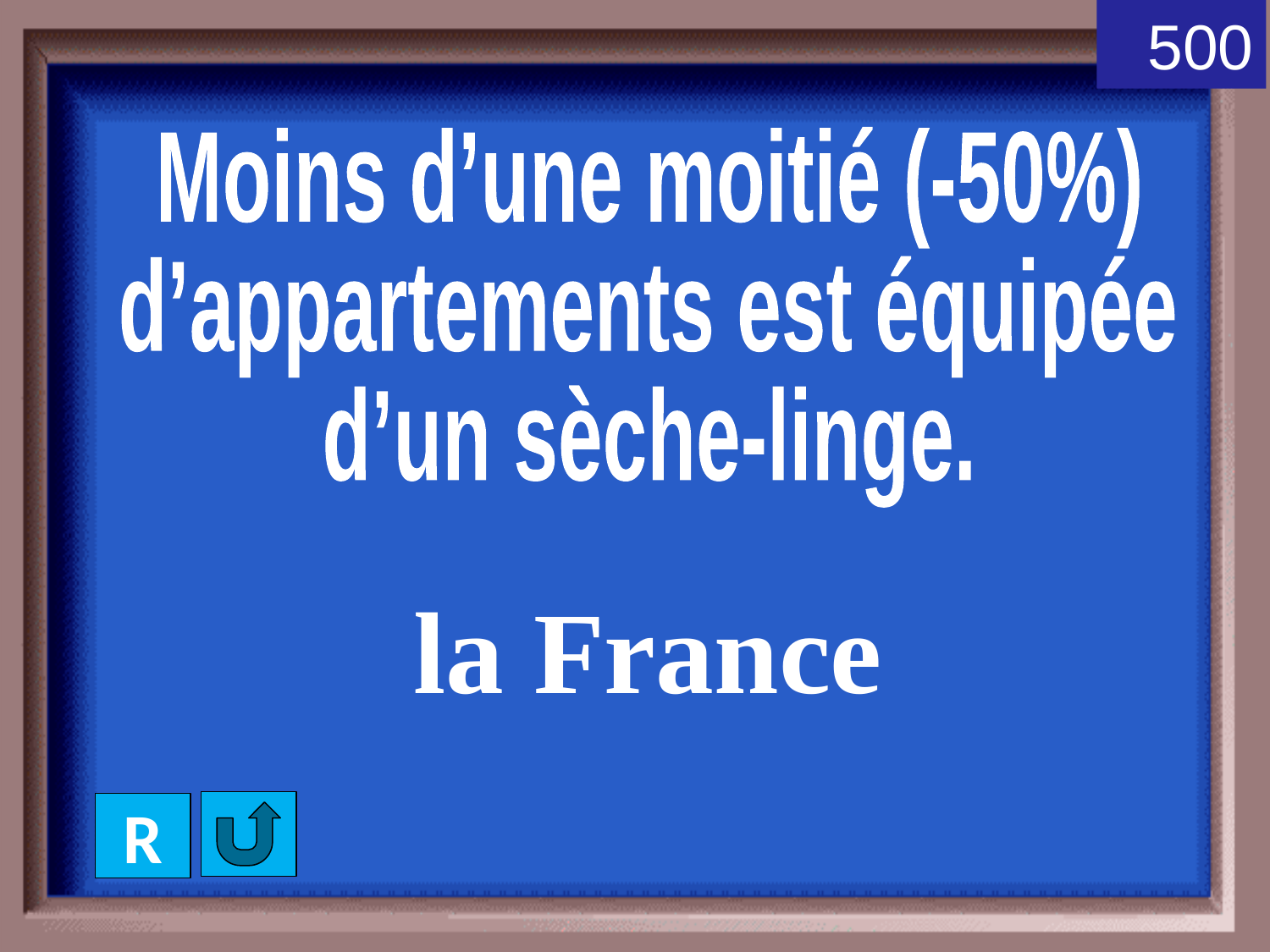

500
Moins d’une moitié (-50%)
d’appartements est équipée
d’un sèche-linge.
la France

R